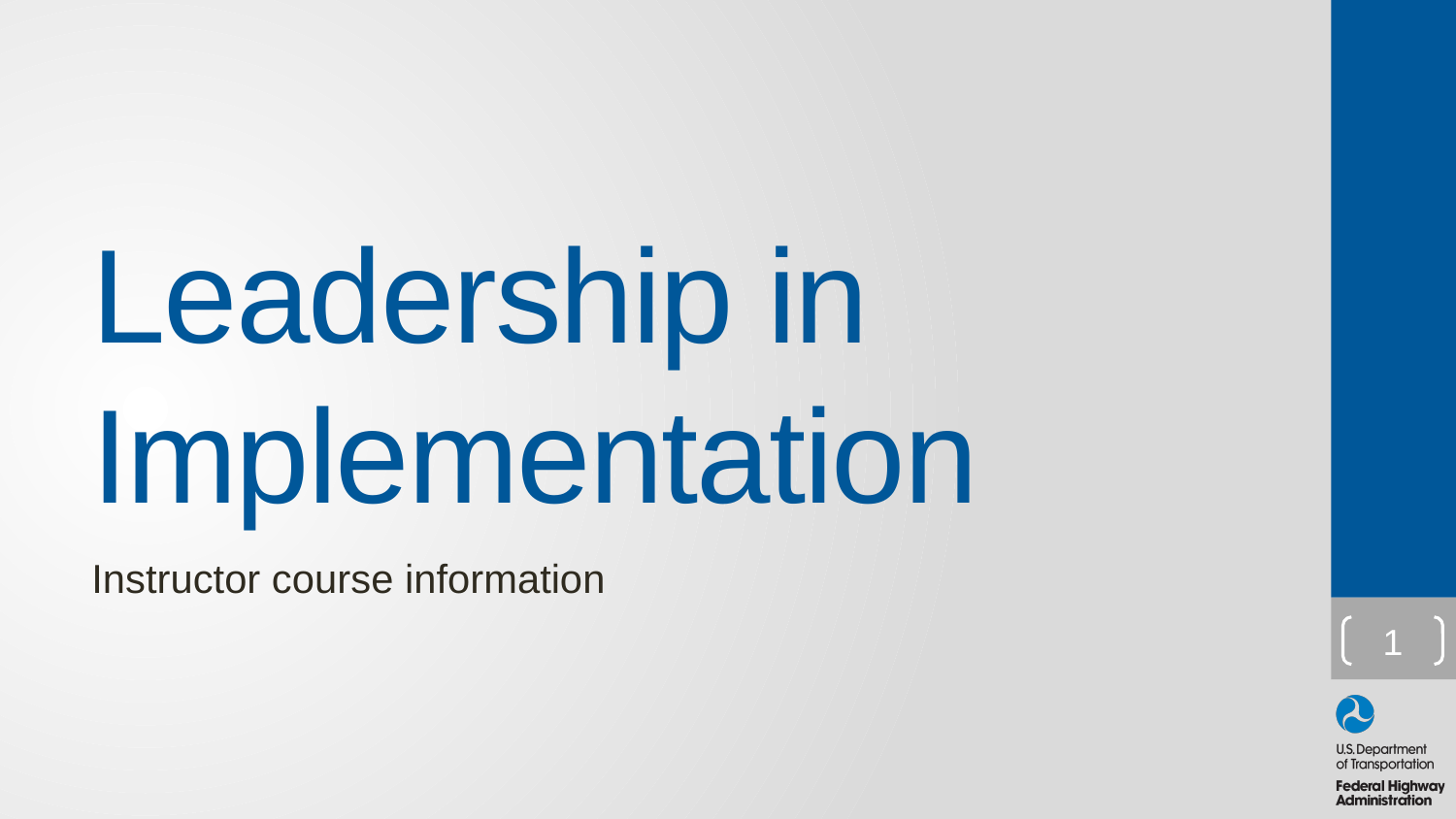

# Leadership in Implementation
Instructor course information
1